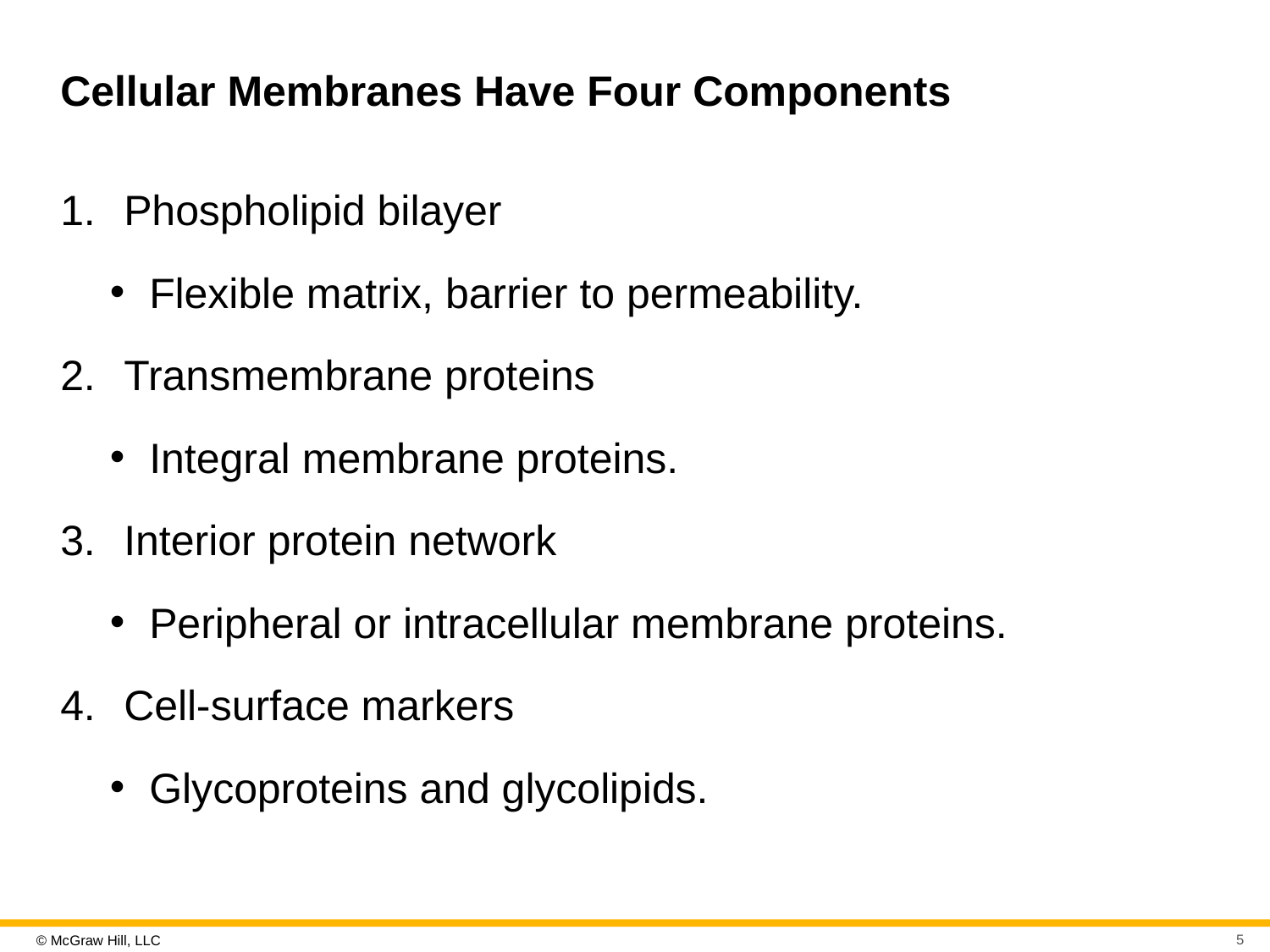

# Cellular Membranes Have Four Components
Phospholipid bilayer
Flexible matrix, barrier to permeability.
Transmembrane proteins
Integral membrane proteins.
Interior protein network
Peripheral or intracellular membrane proteins.
Cell-surface markers
Glycoproteins and glycolipids.
5